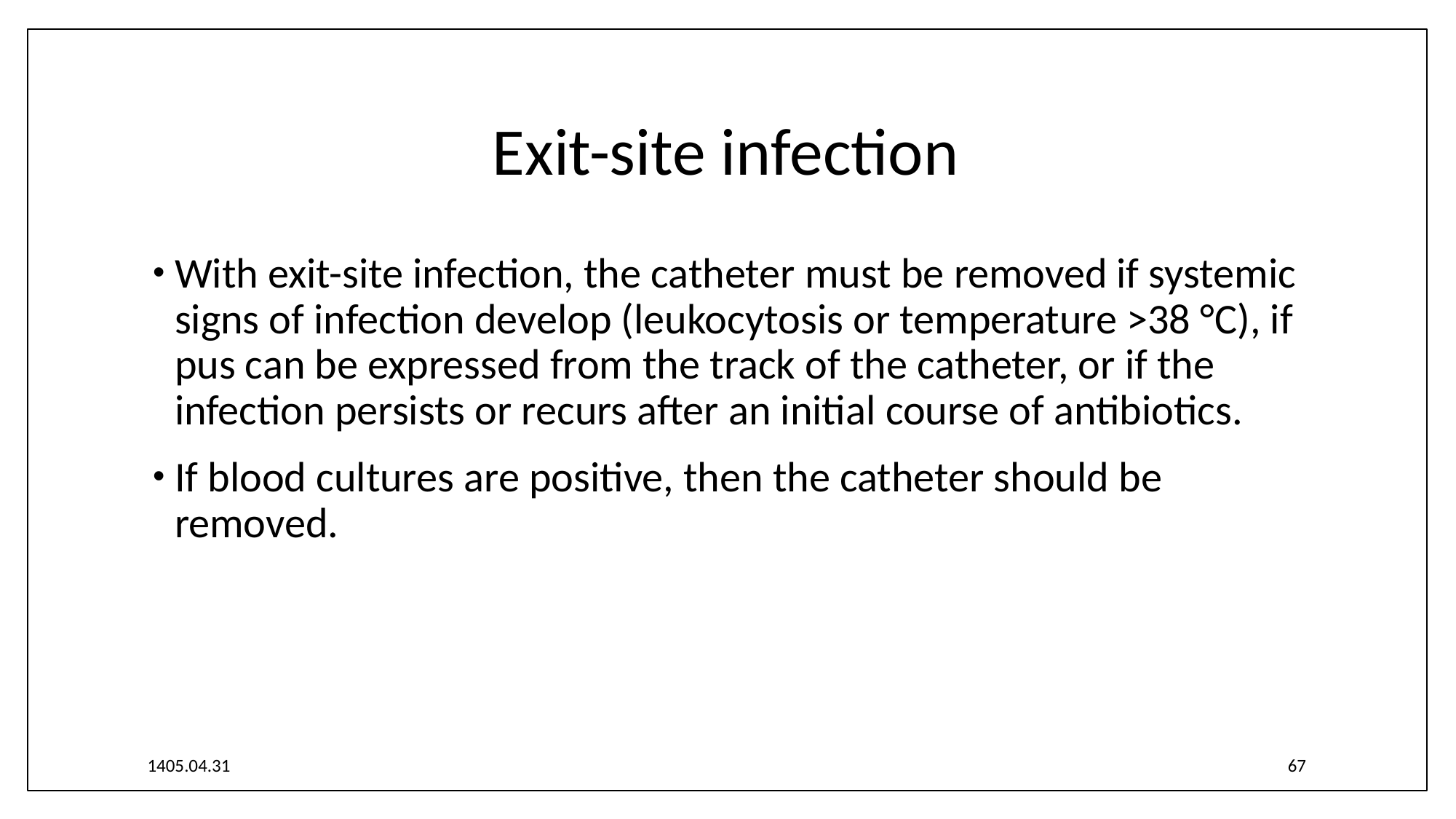

# Exit-site infection
With exit-site infection, the catheter must be removed if systemic signs of infection develop (leukocytosis or temperature >38 °C), if pus can be expressed from the track of the catheter, or if the infection persists or recurs after an initial course of antibiotics.
If blood cultures are positive, then the catheter should be removed.
1405.04.31
67